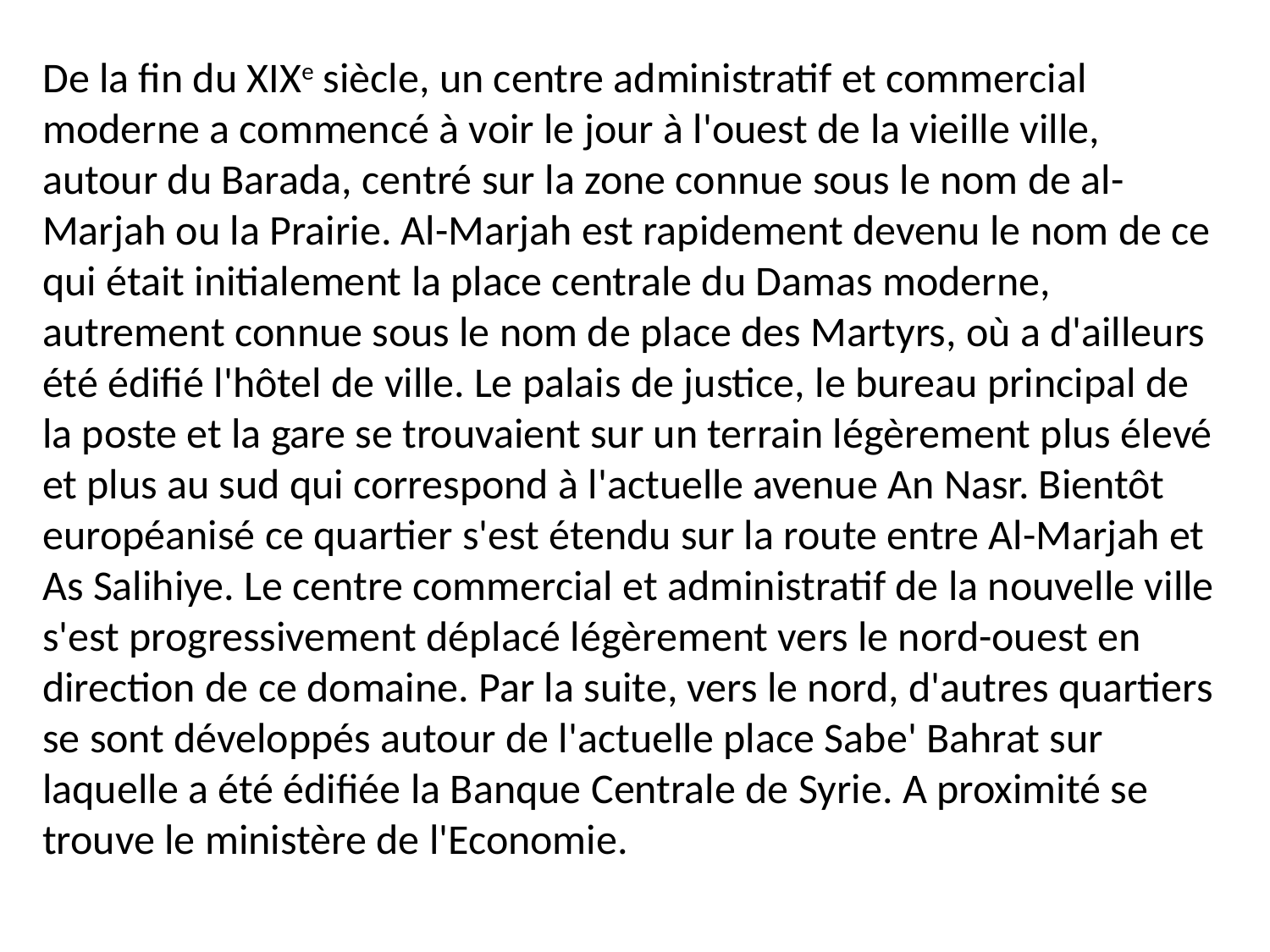

De la fin du XIXe siècle, un centre administratif et commercial moderne a commencé à voir le jour à l'ouest de la vieille ville, autour du Barada, centré sur la zone connue sous le nom de al-Marjah ou la Prairie. Al-Marjah est rapidement devenu le nom de ce qui était initialement la place centrale du Damas moderne, autrement connue sous le nom de place des Martyrs, où a d'ailleurs été édifié l'hôtel de ville. Le palais de justice, le bureau principal de la poste et la gare se trouvaient sur un terrain légèrement plus élevé et plus au sud qui correspond à l'actuelle avenue An Nasr. Bientôt européanisé ce quartier s'est étendu sur la route entre Al-Marjah et As Salihiye. Le centre commercial et administratif de la nouvelle ville s'est progressivement déplacé légèrement vers le nord-ouest en direction de ce domaine. Par la suite, vers le nord, d'autres quartiers se sont développés autour de l'actuelle place Sabe' Bahrat sur laquelle a été édifiée la Banque Centrale de Syrie. A proximité se trouve le ministère de l'Economie.